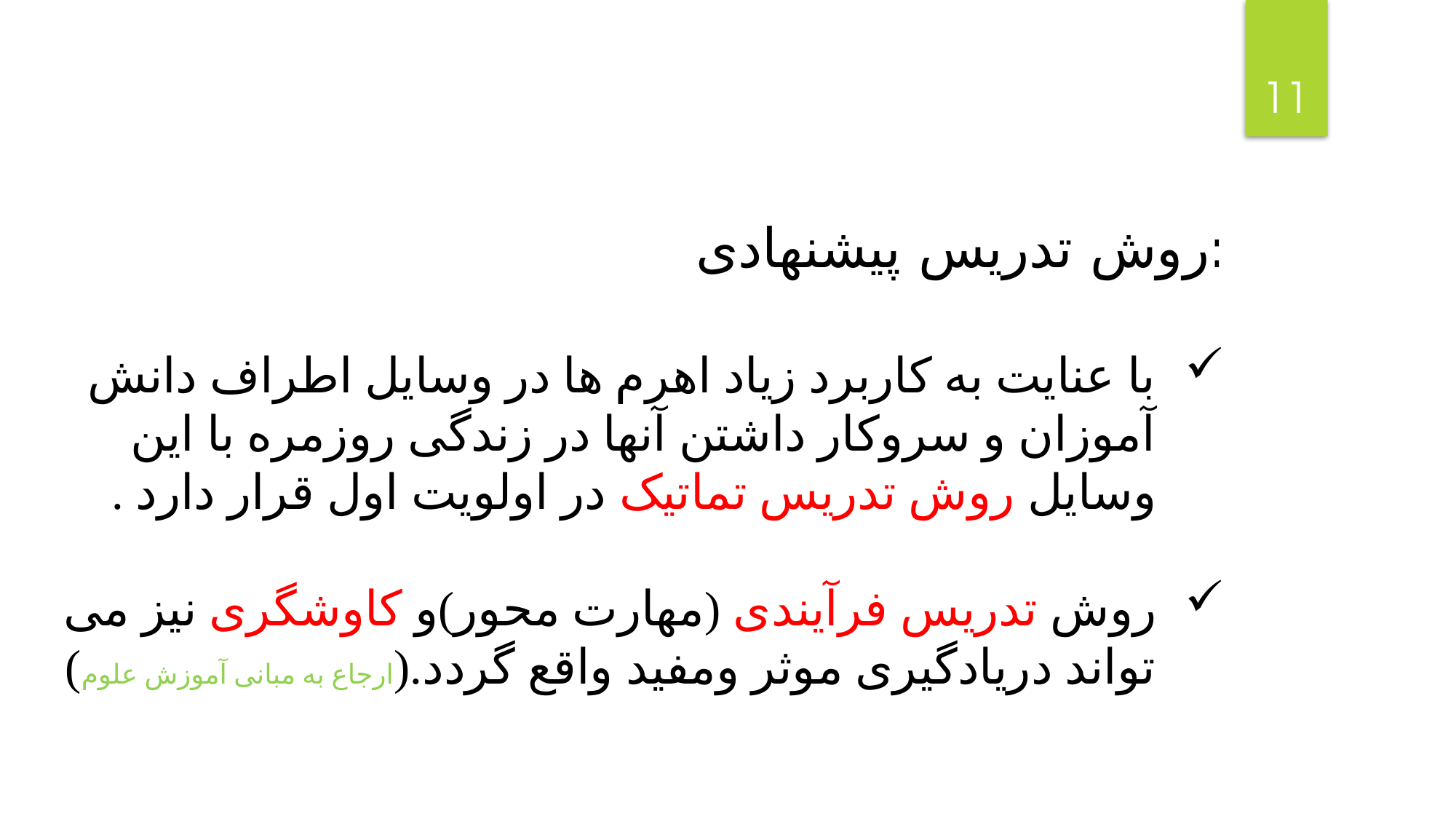

11
روش تدریس پیشنهادی:

با عنایت به کاربرد زیاد اهرم ها در وسایل اطراف دانش آموزان و سروکار داشتن آنها در زندگی روزمره با این وسایل روش تدریس تماتیک در اولویت اول قرار دارد .

روش تدریس فرآیندی (مهارت محور)و کاوشگری نیز می تواند دریادگیری موثر ومفید واقع گردد.(ارجاع به مبانی آموزش علوم)